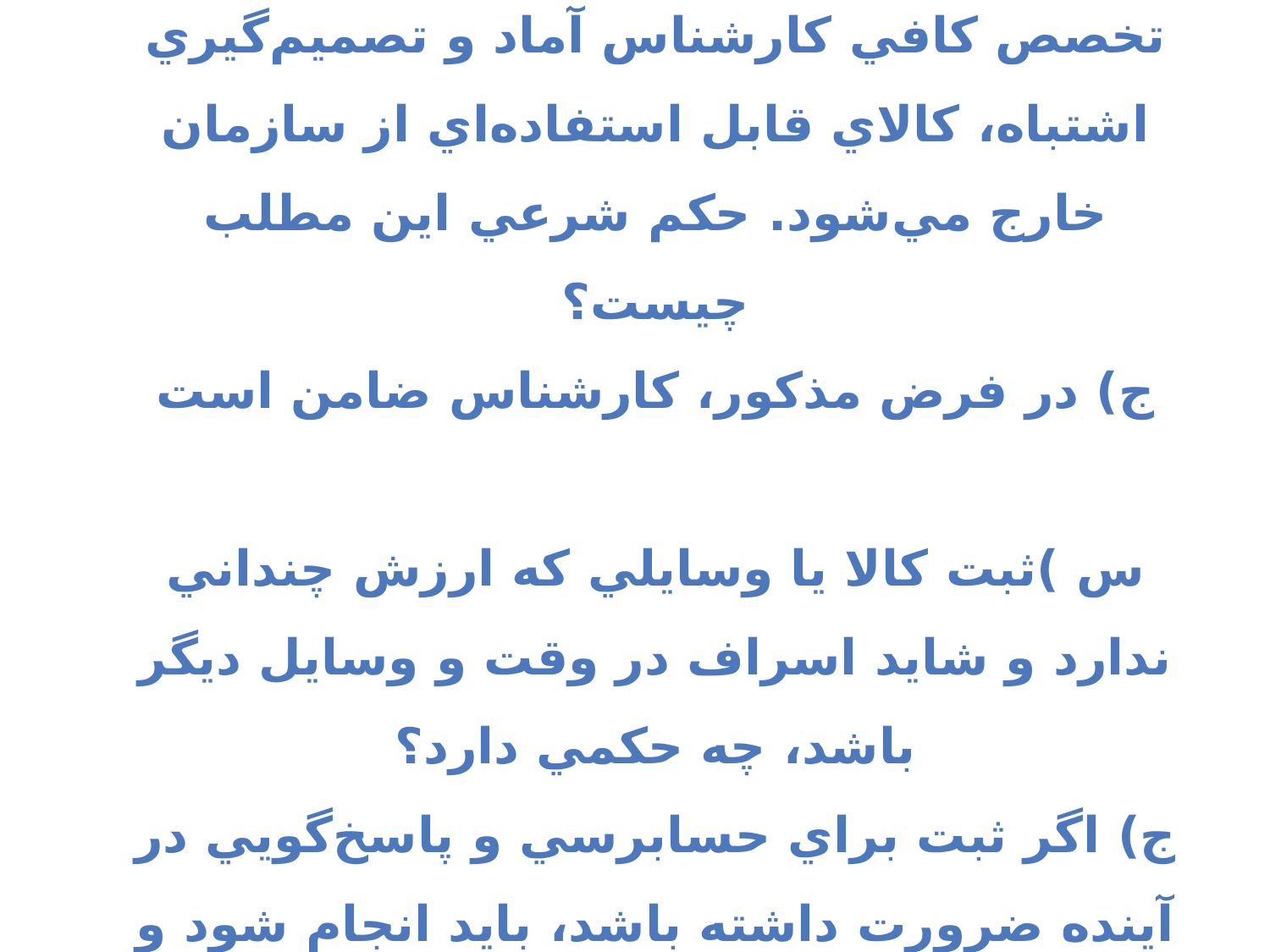

س)در برخي موارد به علت عدم داشتن تخصص كافي كارشناس آماد و تصميم‌گيري اشتباه، كالاي قابل استفاده‌اي از سازمان خارج مي‌شود. حكم شرعي اين مطلب چيست؟
ج) در فرض مذكور، كارشناس ضامن است

س )ثبت كالا يا وسايلي كه ارزش چنداني ندارد و شايد اسراف در وقت و وسايل ديگر باشد، چه حكمي دارد؟
ج) اگر ثبت براي حسابرسي و پاسخ‌گويي در آينده ضرورت داشته باشد، بايد انجام شود و دراين‌صورت مصداق اسراف نيست.